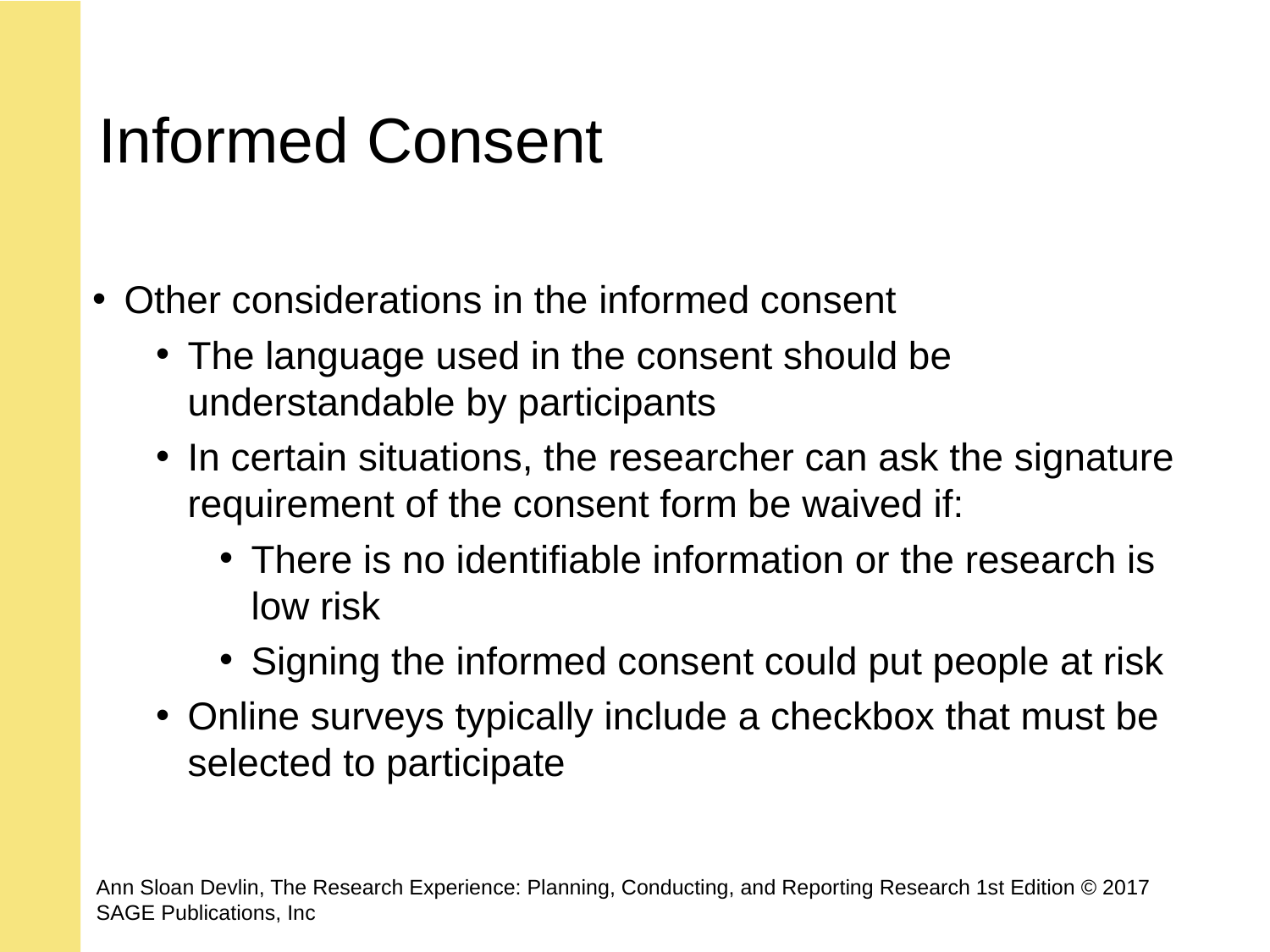

# Informed Consent
Other considerations in the informed consent
The language used in the consent should be understandable by participants
In certain situations, the researcher can ask the signature requirement of the consent form be waived if:
There is no identifiable information or the research is low risk
Signing the informed consent could put people at risk
Online surveys typically include a checkbox that must be selected to participate